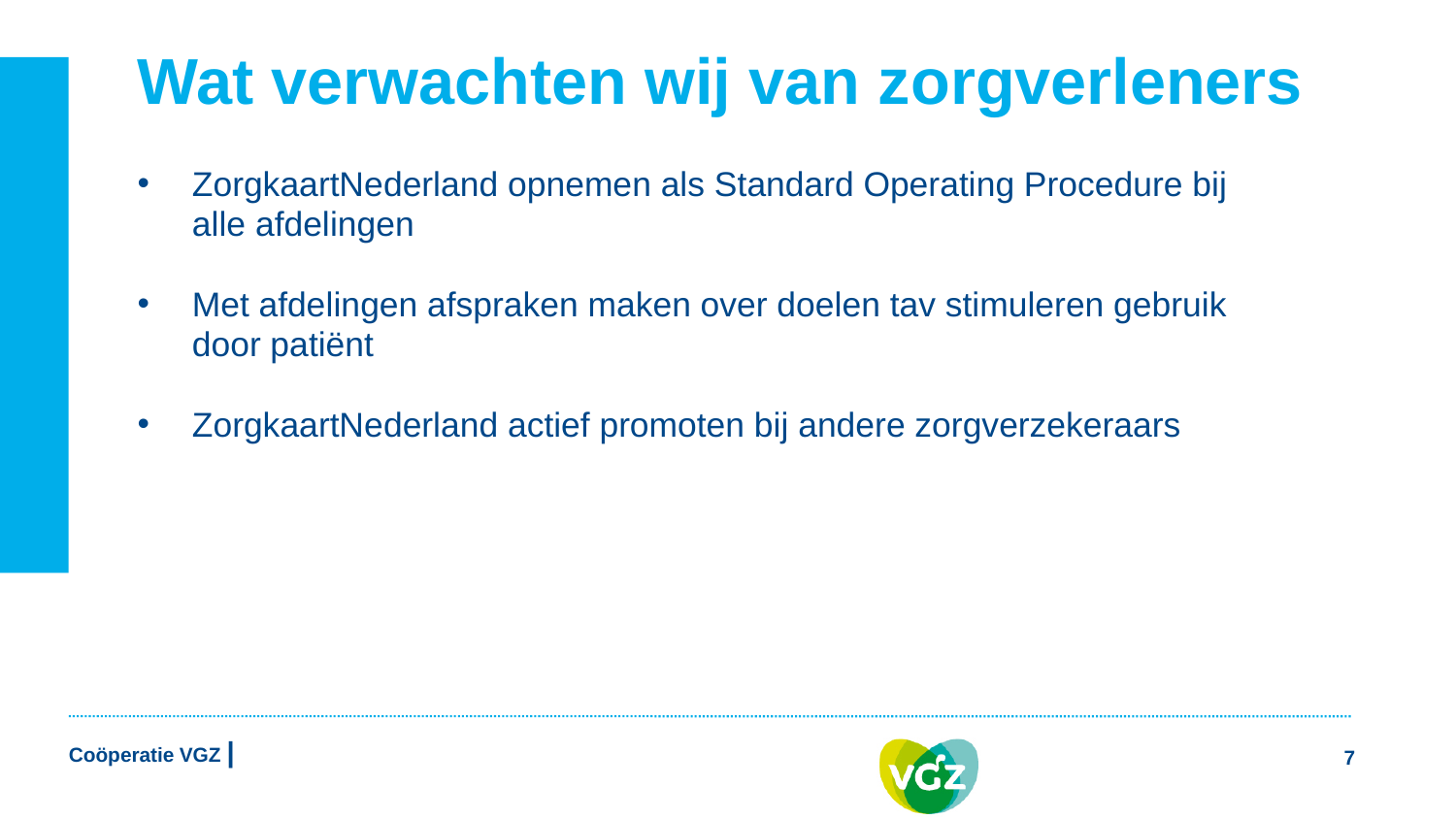

# Wat verwachten wij van zorgverleners
ZorgkaartNederland opnemen als Standard Operating Procedure bij alle afdelingen

Met afdelingen afspraken maken over doelen tav stimuleren gebruik door patiënt

ZorgkaartNederland actief promoten bij andere zorgverzekeraars

7